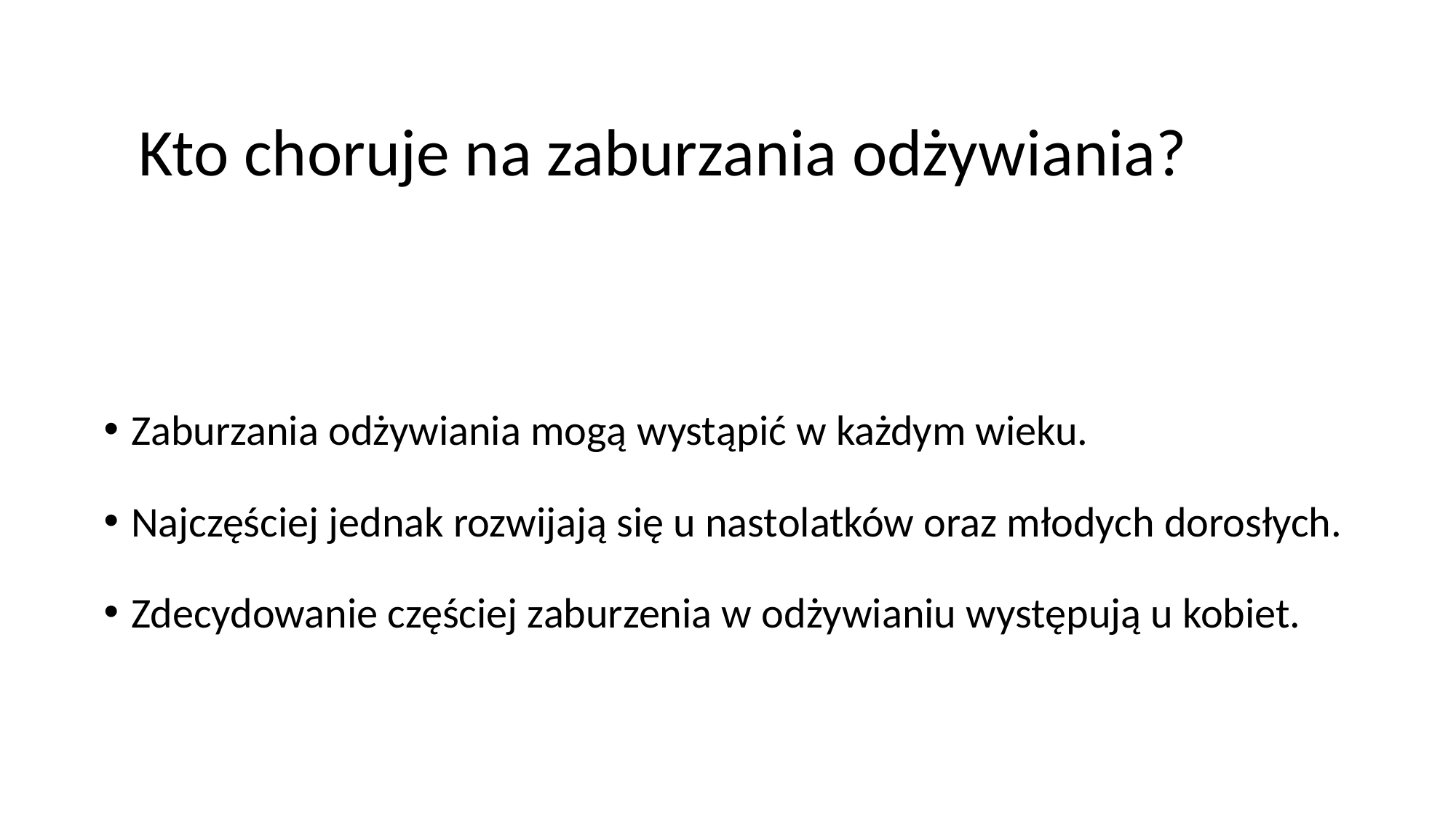

# Kto choruje na zaburzania odżywiania?
Zaburzania odżywiania mogą wystąpić w każdym wieku.
Najczęściej jednak rozwijają się u nastolatków oraz młodych dorosłych.
Zdecydowanie częściej zaburzenia w odżywianiu występują u kobiet.